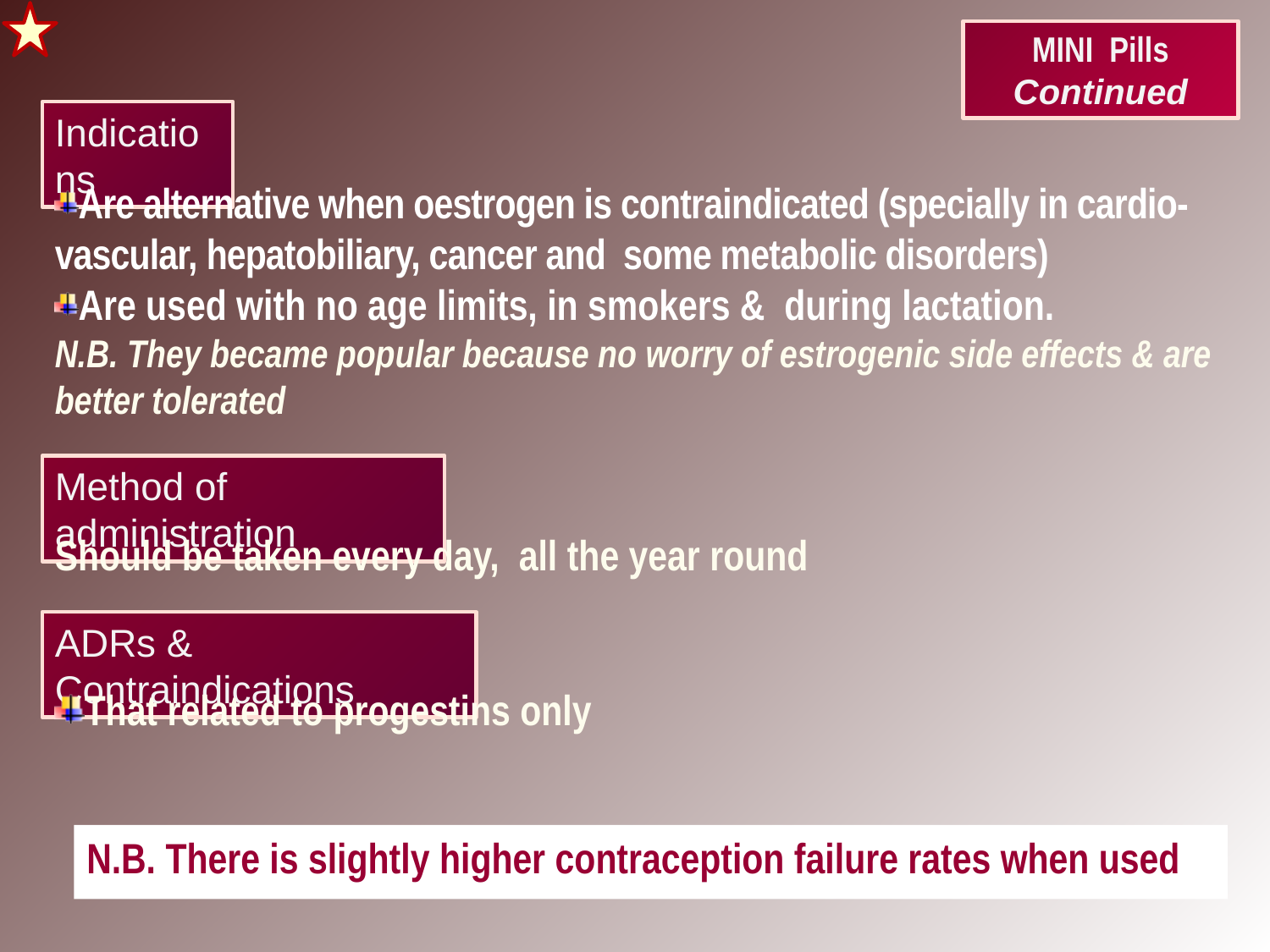

MINI  Pills Continued
Indications
Are alternative when oestrogen is contraindicated (specially in cardio-vascular, hepatobiliary, cancer and  some metabolic disorders)
Are used with no age limits, in smokers &  during lactation.
N.B. They became popular because no worry of estrogenic side effects & are better tolerated
Method of administration
Should be taken every day,  all the year round
ADRs & Contraindications
That related to progestins only

N.B. There is slightly higher contraception failure rates when used